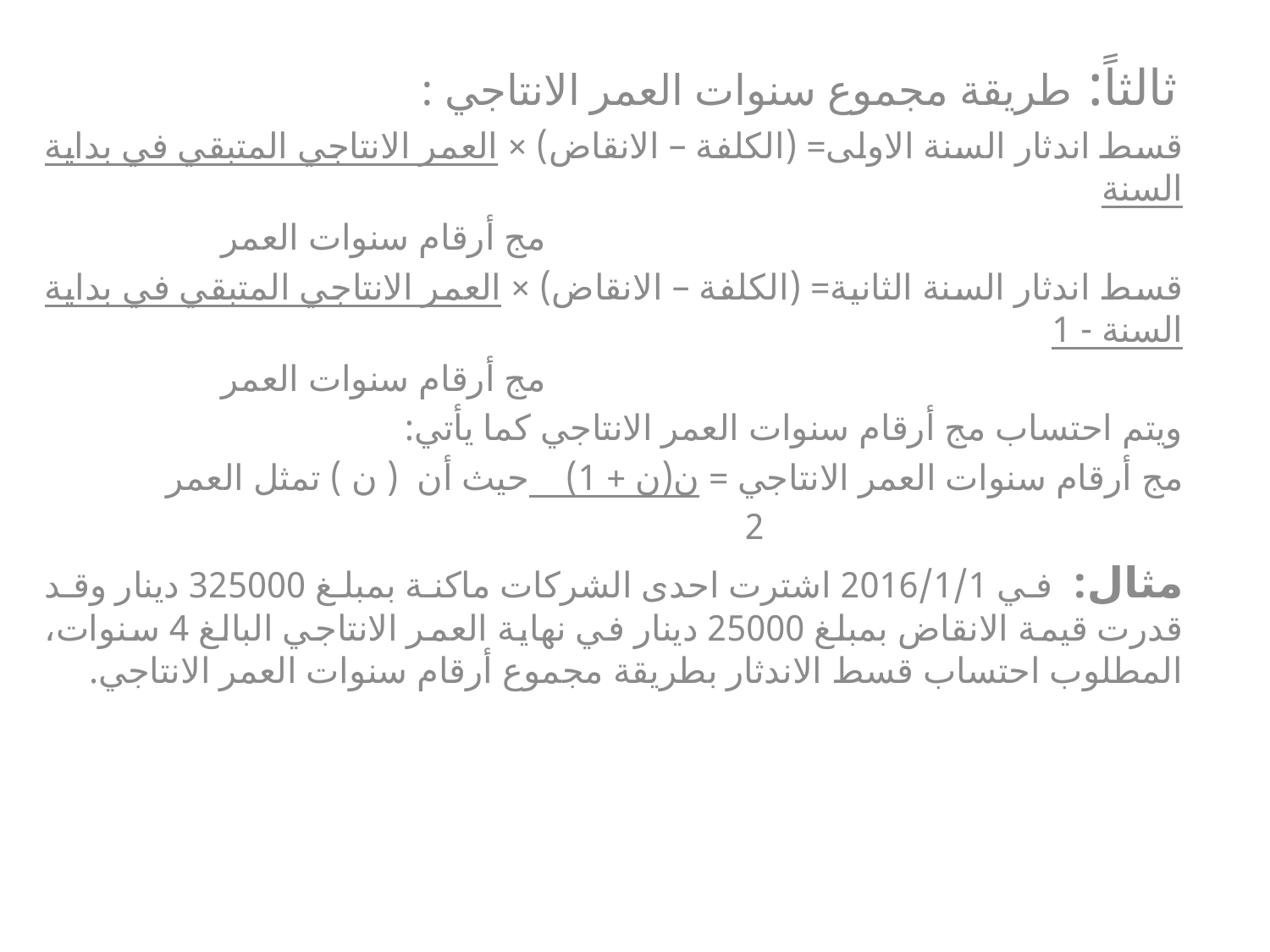

ثالثاً: طريقة مجموع سنوات العمر الانتاجي :
قسط اندثار السنة الاولى= (الكلفة – الانقاض) × العمر الانتاجي المتبقي في بداية السنة
                                                                      مج أرقام سنوات العمر
قسط اندثار السنة الثانية= (الكلفة – الانقاض) × العمر الانتاجي المتبقي في بداية السنة - 1
                                                                      مج أرقام سنوات العمر
ويتم احتساب مج أرقام سنوات العمر الانتاجي كما يأتي:
مج أرقام سنوات العمر الانتاجي = ن(ن + 1)    حيث أن  ( ن ) تمثل العمر
                                              2
مثال:  في 2016/1/1 اشترت احدى الشركات ماكنة بمبلغ 325000 دينار وقد قدرت قيمة الانقاض بمبلغ 25000 دينار في نهاية العمر الانتاجي البالغ 4 سنوات، المطلوب احتساب قسط الاندثار بطريقة مجموع أرقام سنوات العمر الانتاجي.